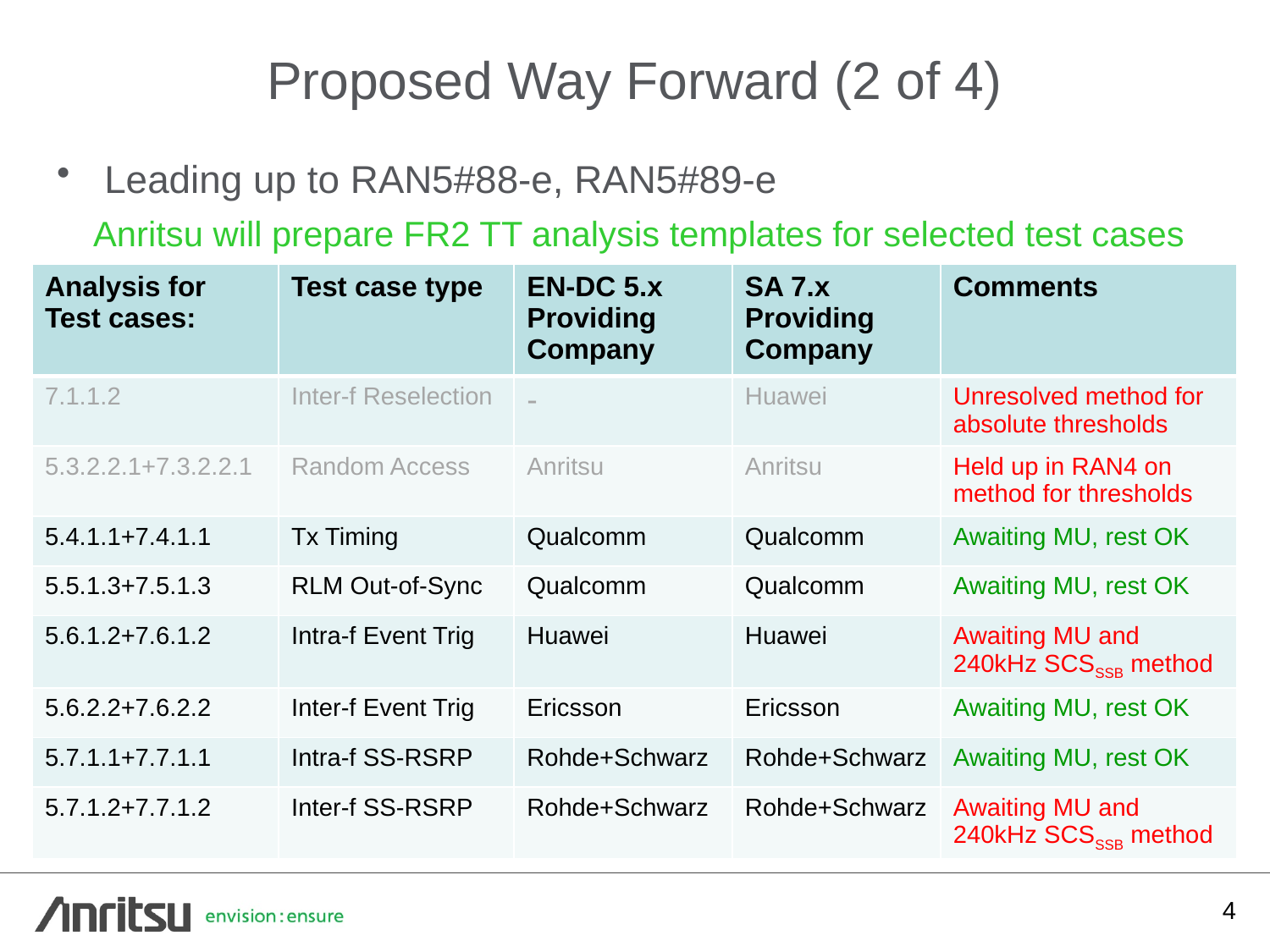

# Proposed Way Forward (2 of 4)
Leading up to RAN5#88-e, RAN5#89-e
Anritsu will prepare FR2 TT analysis templates for selected test cases

| Analysis for Test cases: | Test case type | EN-DC 5.x Providing Company | SA 7.x Providing Company | Comments |
| --- | --- | --- | --- | --- |
| 7.1.1.2 | Inter-f Reselection | - | Huawei | Unresolved method for absolute thresholds |
| 5.3.2.2.1+7.3.2.2.1 | Random Access | Anritsu | Anritsu | Held up in RAN4 on method for thresholds |
| 5.4.1.1+7.4.1.1 | Tx Timing | Qualcomm | Qualcomm | Awaiting MU, rest OK |
| 5.5.1.3+7.5.1.3 | RLM Out-of-Sync | Qualcomm | Qualcomm | Awaiting MU, rest OK |
| 5.6.1.2+7.6.1.2 | Intra-f Event Trig | Huawei | Huawei | Awaiting MU and 240kHz SCSSSB method |
| 5.6.2.2+7.6.2.2 | Inter-f Event Trig | Ericsson | Ericsson | Awaiting MU, rest OK |
| 5.7.1.1+7.7.1.1 | Intra-f SS-RSRP | Rohde+Schwarz | Rohde+Schwarz | Awaiting MU, rest OK |
| 5.7.1.2+7.7.1.2 | Inter-f SS-RSRP | Rohde+Schwarz | Rohde+Schwarz | Awaiting MU and 240kHz SCSSSB method |
4